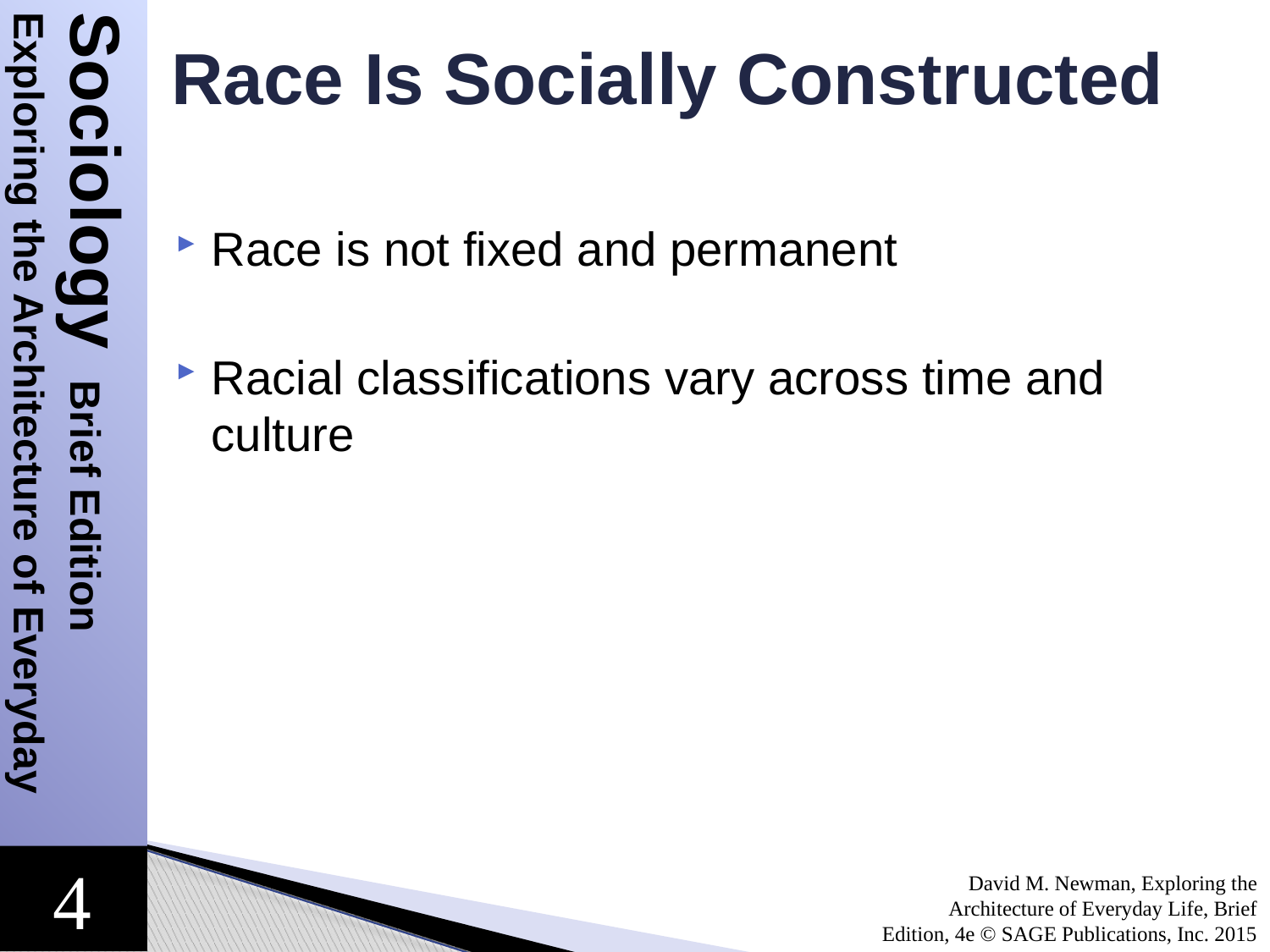

# Race Is Socially Constructed

Race is not fixed and permanent

Racial classifications vary across time and culture

David M. Newman, Exploring the Architecture of Everyday Life, Brief Edition, 4e © SAGE Publications, Inc. 2015